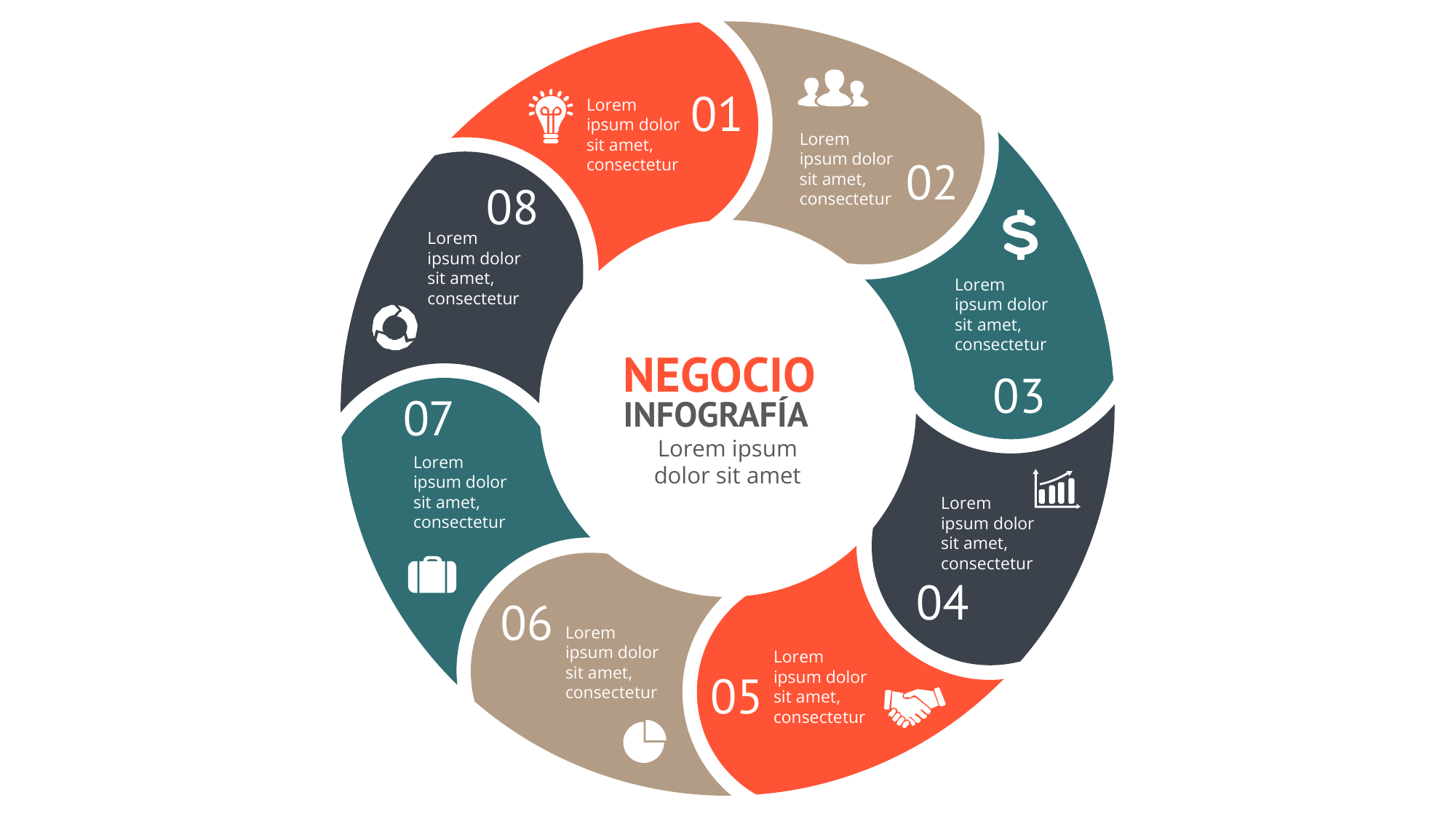

01
Lorem ipsum dolor sit amet, consectetur

Lorem ipsum dolor sit amet, consectetur

02
08

Lorem ipsum dolor sit amet, consectetur
Lorem ipsum dolor sit amet, consectetur

NEGOCIO
03

INFOGRAFÍA
0
7

Lorem ipsum dolor sit amet
Lorem ipsum dolor sit amet, consectetur

Lorem ipsum dolor sit amet, consectetur

04
06
Lorem ipsum dolor sit amet, consectetur
Lorem ipsum dolor sit amet, consectetur
05